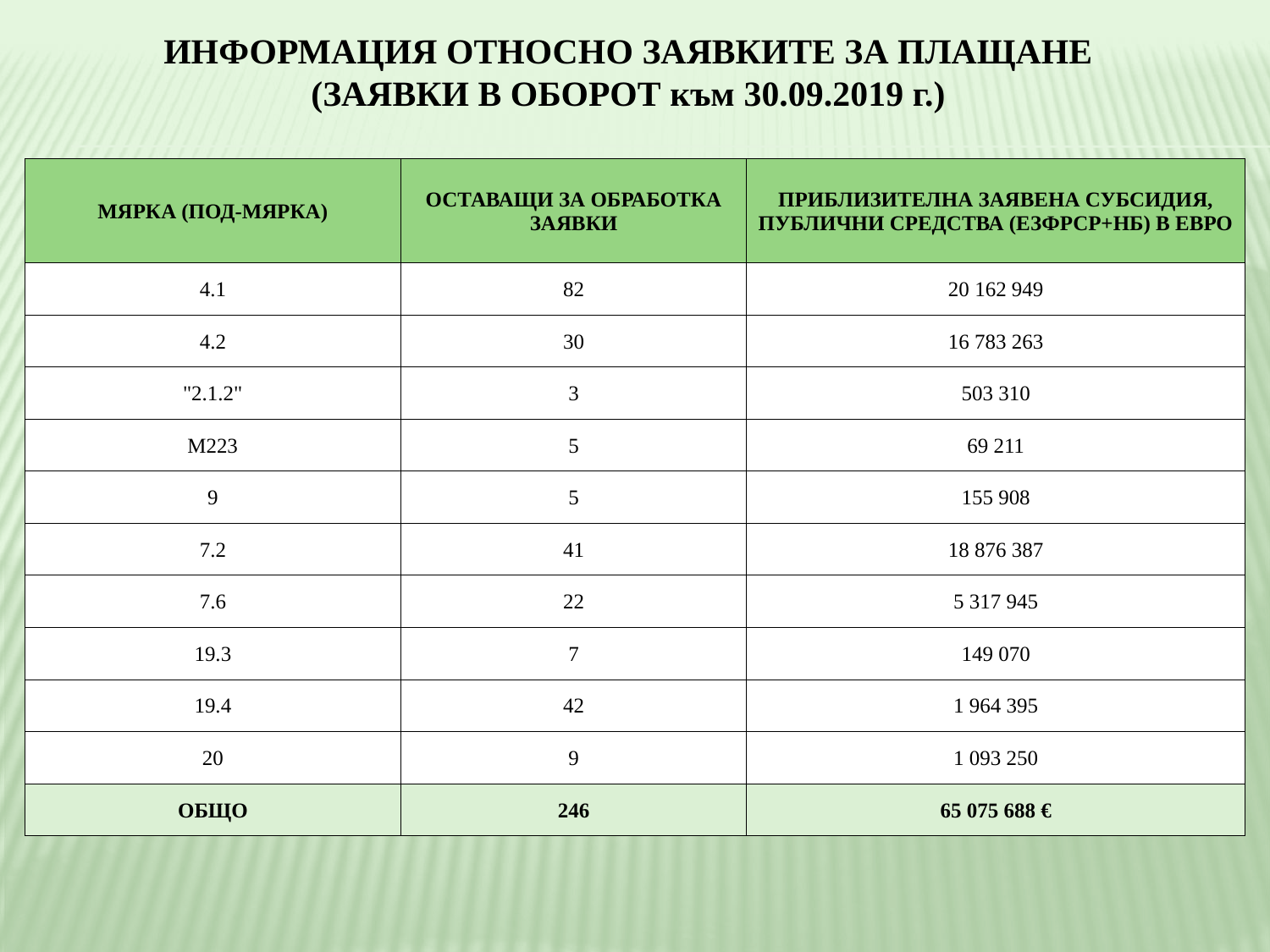

ИНФОРМАЦИЯ ОТНОСНО ЗАЯВКИТЕ ЗА ПЛАЩАНЕ
(ЗАЯВКИ В ОБОРОТ към 30.09.2019 г.)

| МЯРКА (ПОД-МЯРКА) | ОСТАВАЩИ ЗА ОБРАБОТКА ЗАЯВКИ | ПРИБЛИЗИТЕЛНА ЗАЯВЕНА СУБСИДИЯ, ПУБЛИЧНИ СРЕДСТВА (ЕЗФРСР+НБ) В ЕВРО |
| --- | --- | --- |
| 4.1 | 82 | 20 162 949 |
| 4.2 | 30 | 16 783 263 |
| "2.1.2" | 3 | 503 310 |
| М223 | 5 | 69 211 |
| 9 | 5 | 155 908 |
| 7.2 | 41 | 18 876 387 |
| 7.6 | 22 | 5 317 945 |
| 19.3 | 7 | 149 070 |
| 19.4 | 42 | 1 964 395 |
| 20 | 9 | 1 093 250 |
| ОБЩО | 246 | 65 075 688 € |